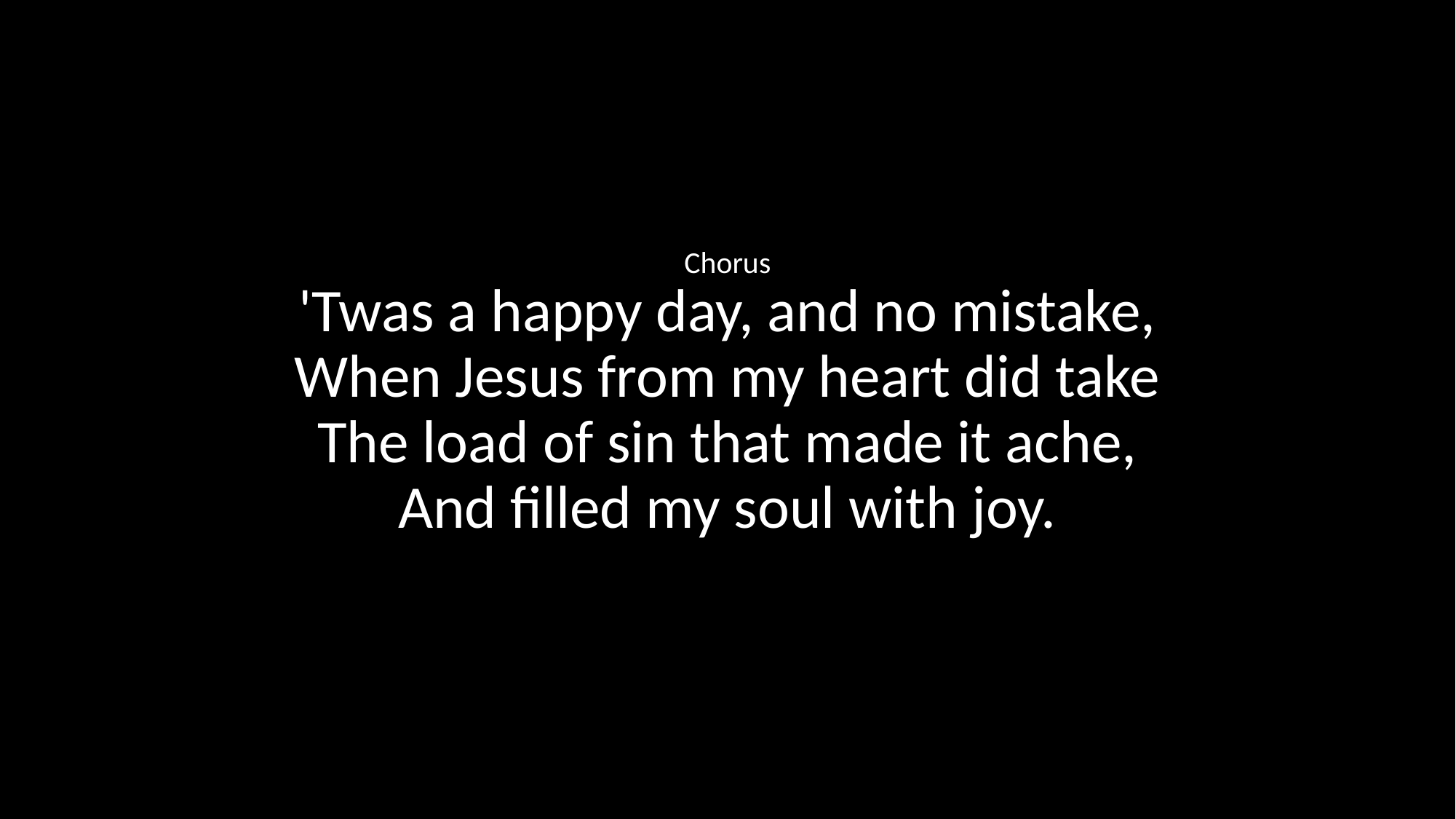

Chorus
'Twas a happy day, and no mistake,
When Jesus from my heart did take
The load of sin that made it ache,
And filled my soul with joy.